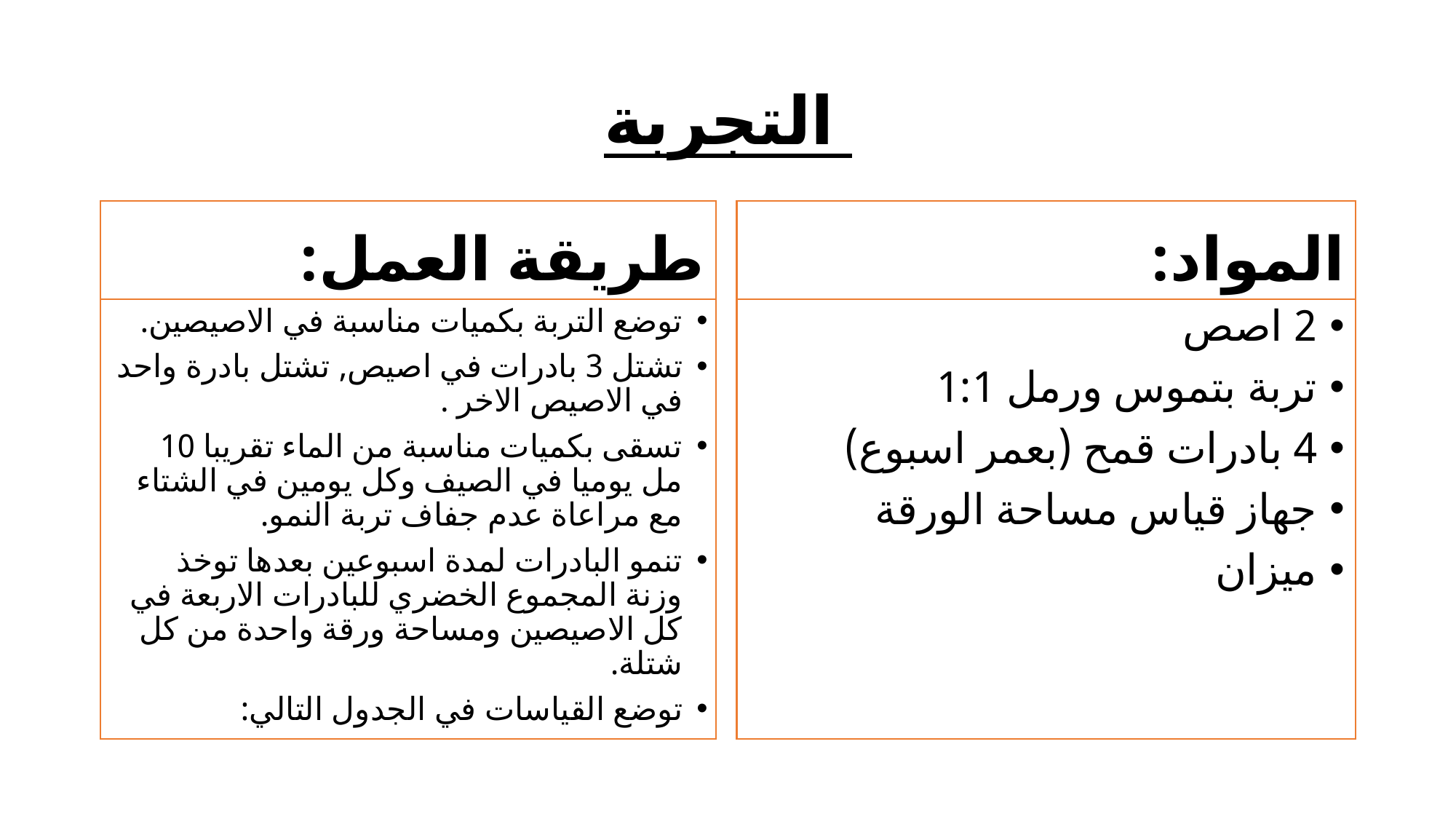

# التجربة
طريقة العمل:
المواد:
توضع التربة بكميات مناسبة في الاصيصين.
تشتل 3 بادرات في اصيص, تشتل بادرة واحد في الاصيص الاخر .
تسقى بكميات مناسبة من الماء تقريبا 10 مل يوميا في الصيف وكل يومين في الشتاء مع مراعاة عدم جفاف تربة النمو.
تنمو البادرات لمدة اسبوعين بعدها توخذ وزنة المجموع الخضري للبادرات الاربعة في كل الاصيصين ومساحة ورقة واحدة من كل شتلة.
توضع القياسات في الجدول التالي:
2 اصص
تربة بتموس ورمل 1:1
4 بادرات قمح (بعمر اسبوع)
جهاز قياس مساحة الورقة
ميزان